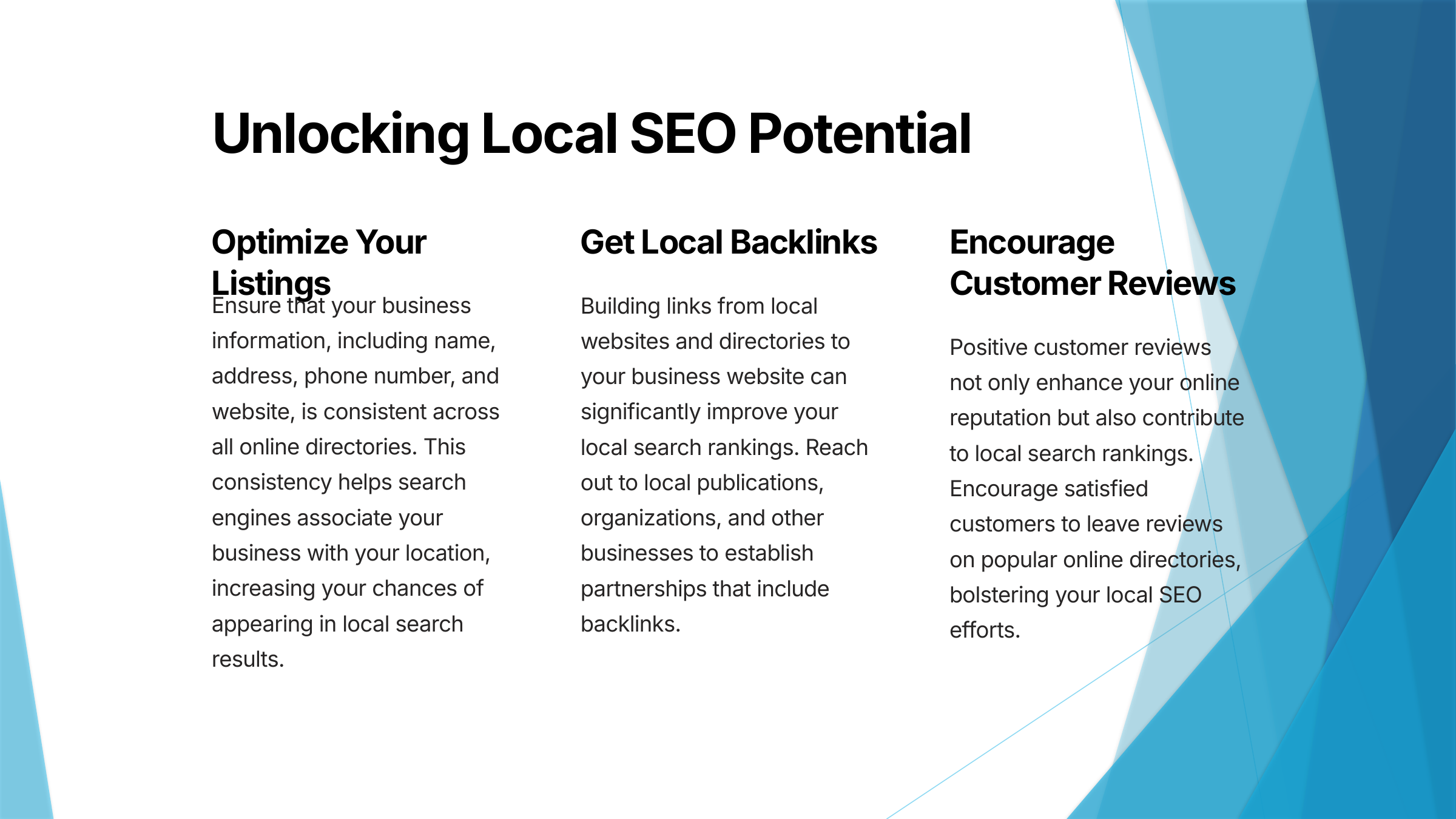

Unlocking Local SEO Potential
Optimize Your Listings
Get Local Backlinks
Encourage Customer Reviews
Ensure that your business information, including name, address, phone number, and website, is consistent across all online directories. This consistency helps search engines associate your business with your location, increasing your chances of appearing in local search results.
Building links from local websites and directories to your business website can significantly improve your local search rankings. Reach out to local publications, organizations, and other businesses to establish partnerships that include backlinks.
Positive customer reviews not only enhance your online reputation but also contribute to local search rankings. Encourage satisfied customers to leave reviews on popular online directories, bolstering your local SEO efforts.